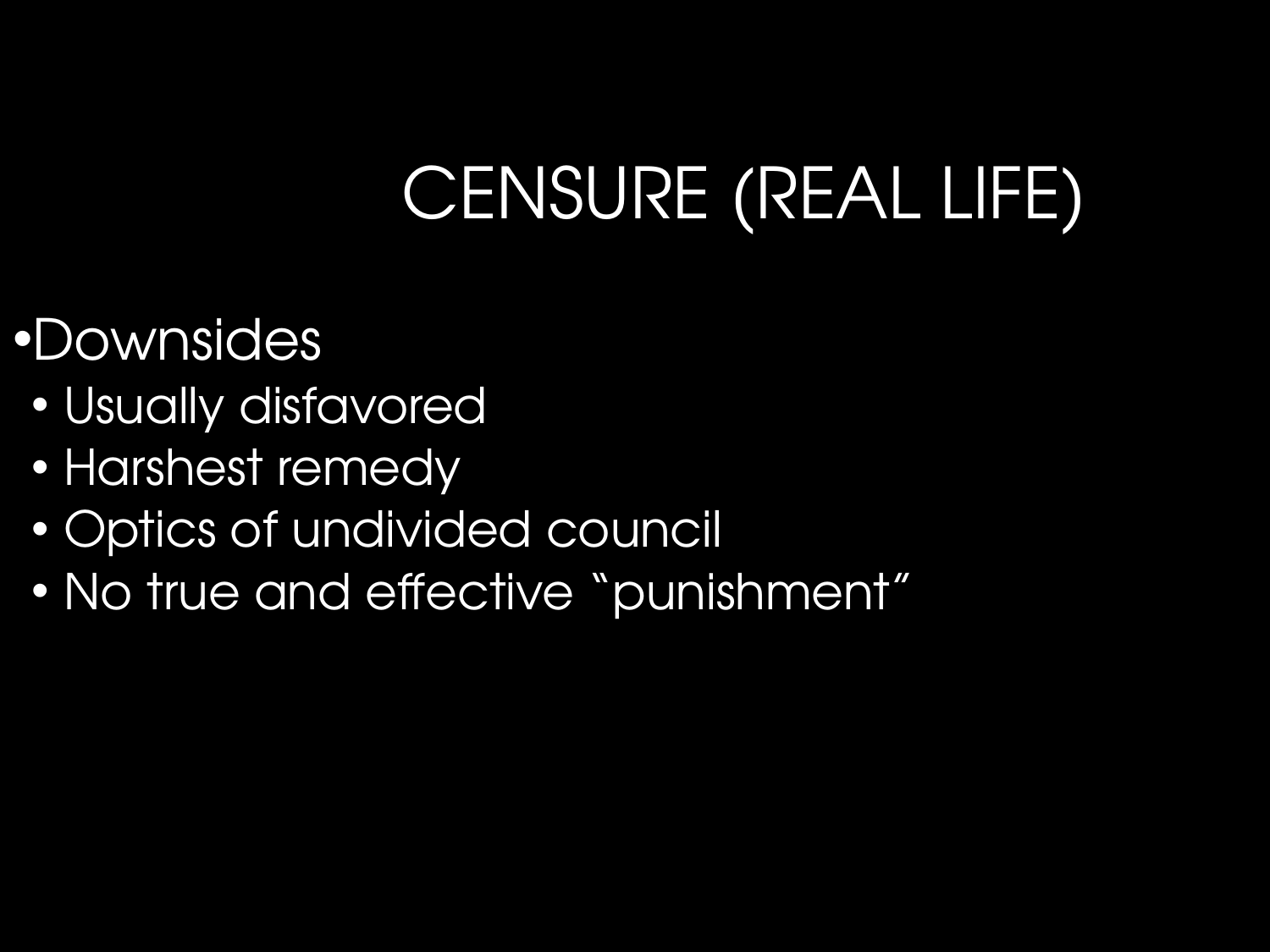

# CENSURE (Real Life)
Downsides
Usually disfavored
Harshest remedy
Optics of undivided council
No true and effective “punishment”